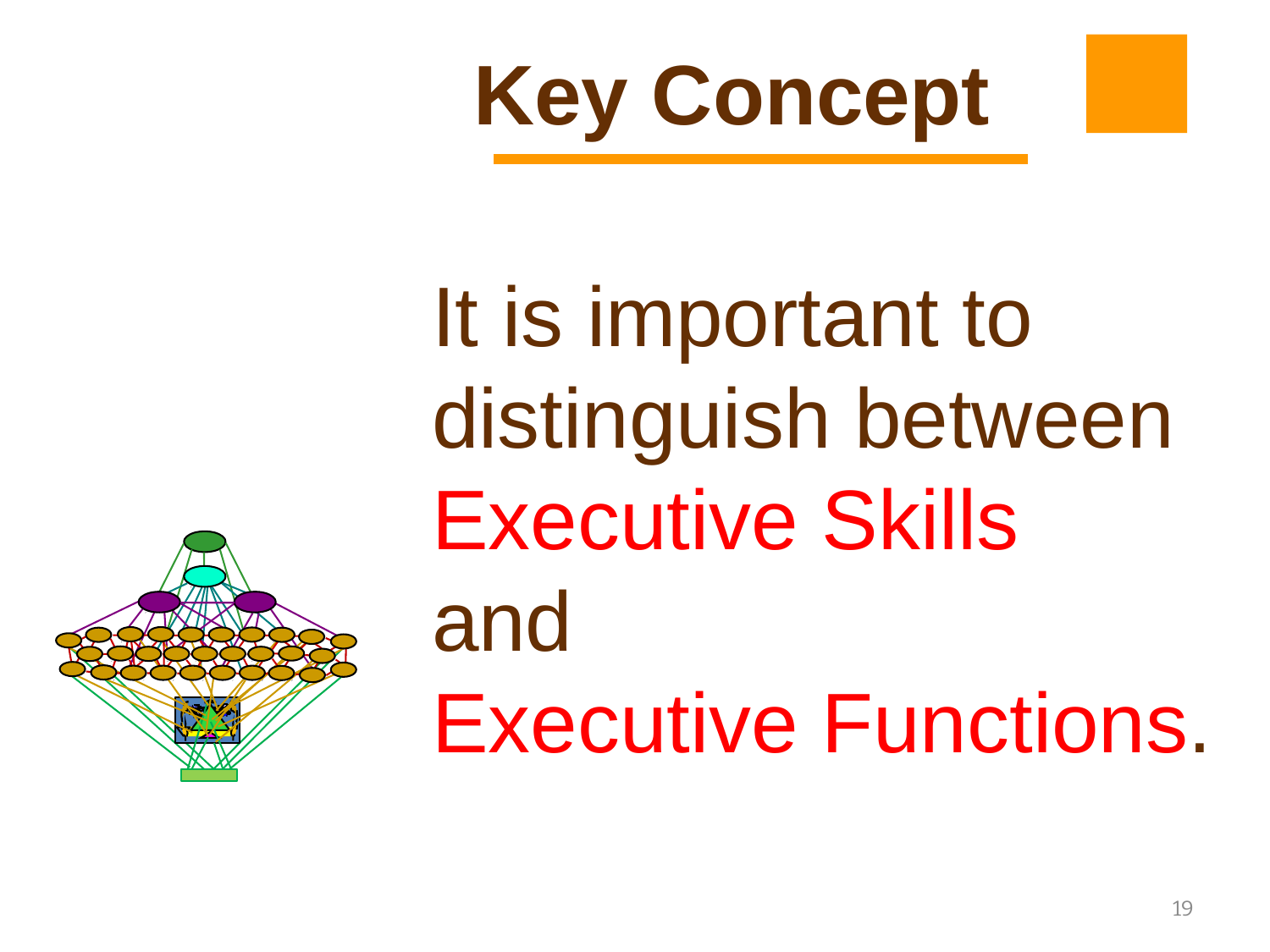

Key Concept

It is important to distinguish between Executive Skills
and
Executive Functions.

19